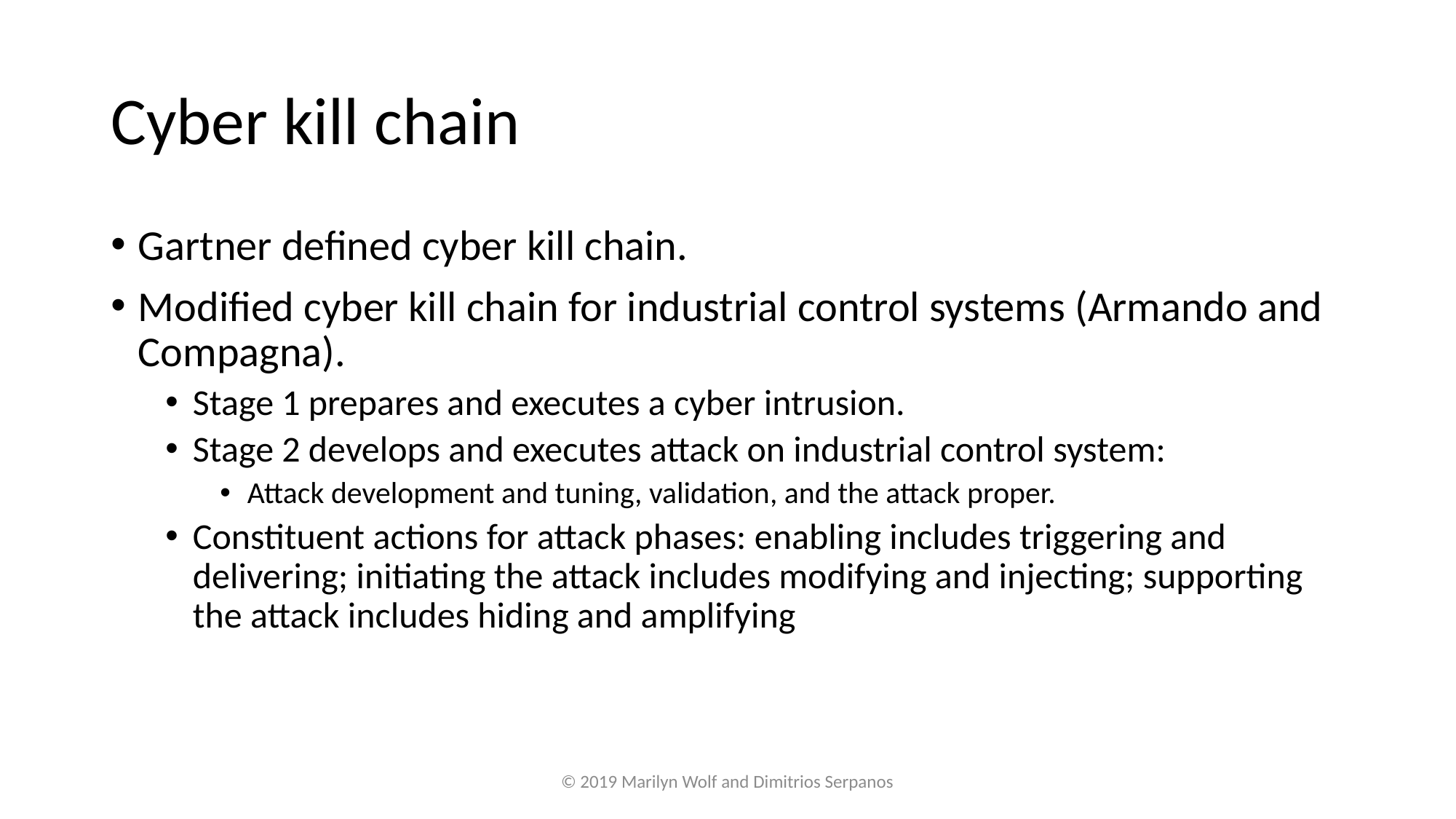

# Cyber kill chain
Gartner defined cyber kill chain.
Modified cyber kill chain for industrial control systems (Armando and Compagna).
Stage 1 prepares and executes a cyber intrusion.
Stage 2 develops and executes attack on industrial control system:
Attack development and tuning, validation, and the attack proper.
Constituent actions for attack phases: enabling includes triggering and delivering; initiating the attack includes modifying and injecting; supporting the attack includes hiding and amplifying
© 2019 Marilyn Wolf and Dimitrios Serpanos